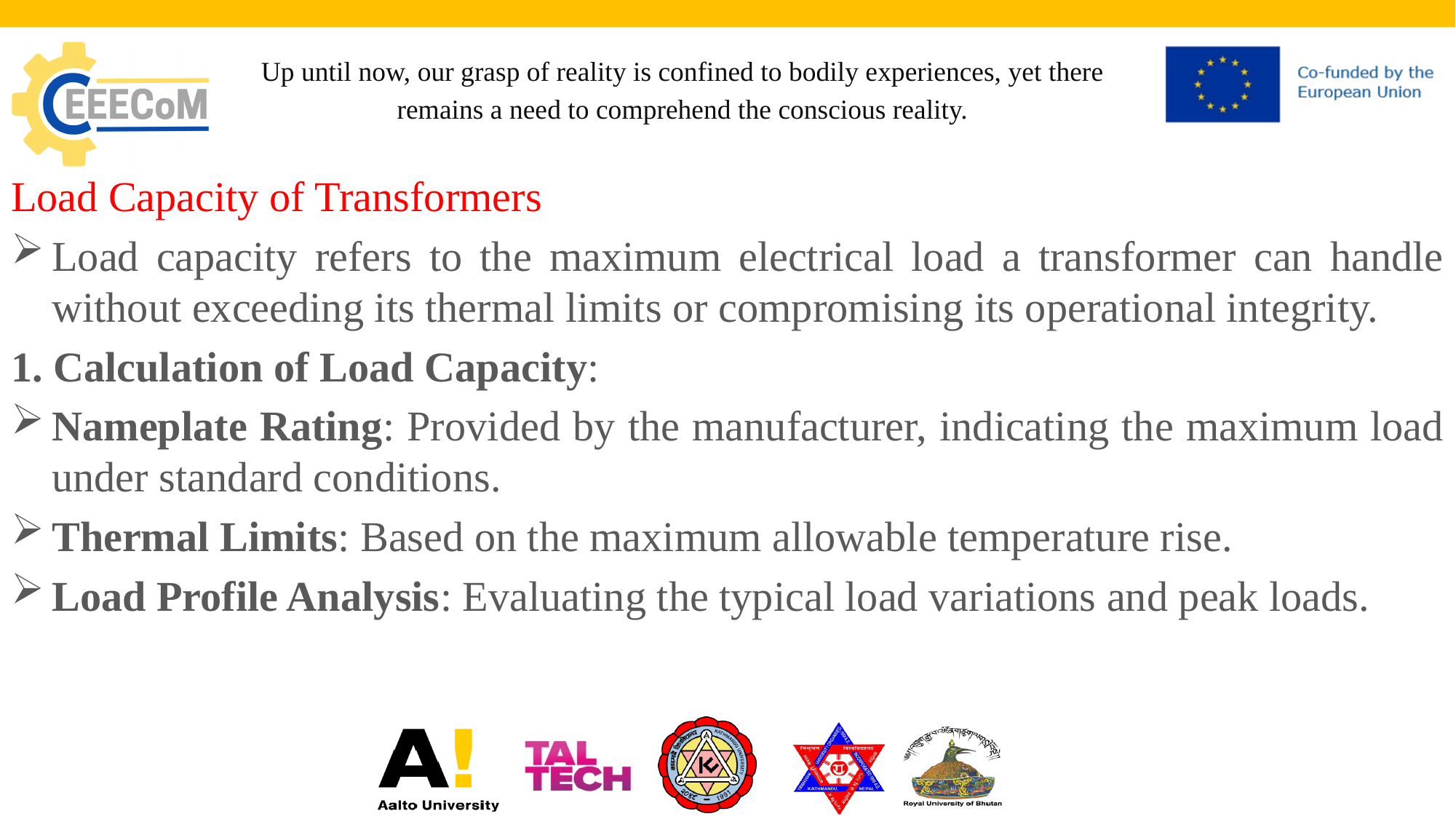

# Up until now, our grasp of reality is confined to bodily experiences, yet there remains a need to comprehend the conscious reality.
Load Capacity of Transformers
Load capacity refers to the maximum electrical load a transformer can handle without exceeding its thermal limits or compromising its operational integrity.
1. Calculation of Load Capacity:
Nameplate Rating: Provided by the manufacturer, indicating the maximum load under standard conditions.
Thermal Limits: Based on the maximum allowable temperature rise.
Load Profile Analysis: Evaluating the typical load variations and peak loads.